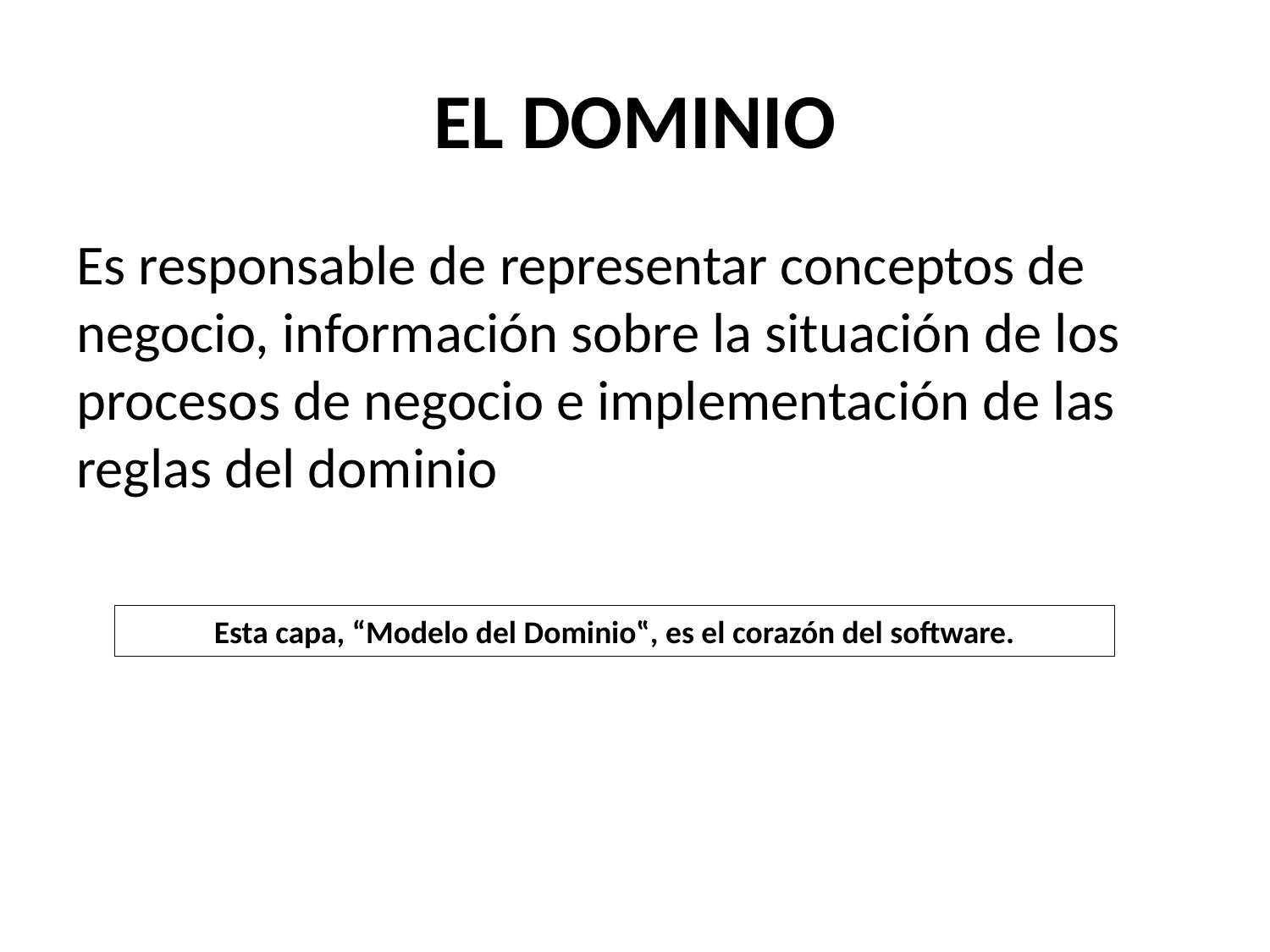

# EL DOMINIO
Es responsable de representar conceptos de negocio, información sobre la situación de los procesos de negocio e implementación de las reglas del dominio
Esta capa, “Modelo del Dominio‟, es el corazón del software.